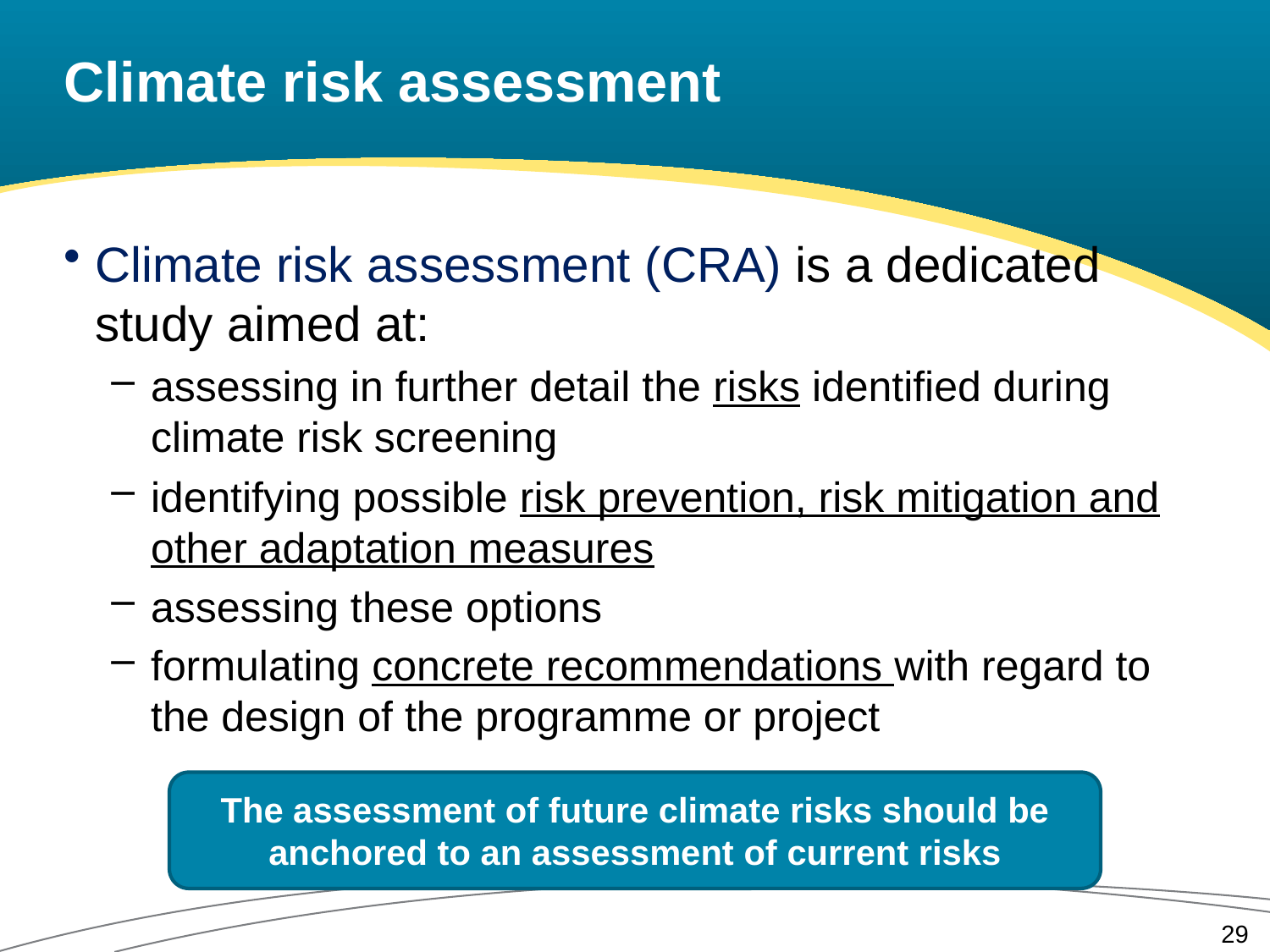

# Climate risk assessment
Climate risk assessment (CRA) is a dedicated study aimed at:
assessing in further detail the risks identified during climate risk screening
identifying possible risk prevention, risk mitigation and other adaptation measures
assessing these options
formulating concrete recommendations with regard to the design of the programme or project
The assessment of future climate risks should be anchored to an assessment of current risks
29